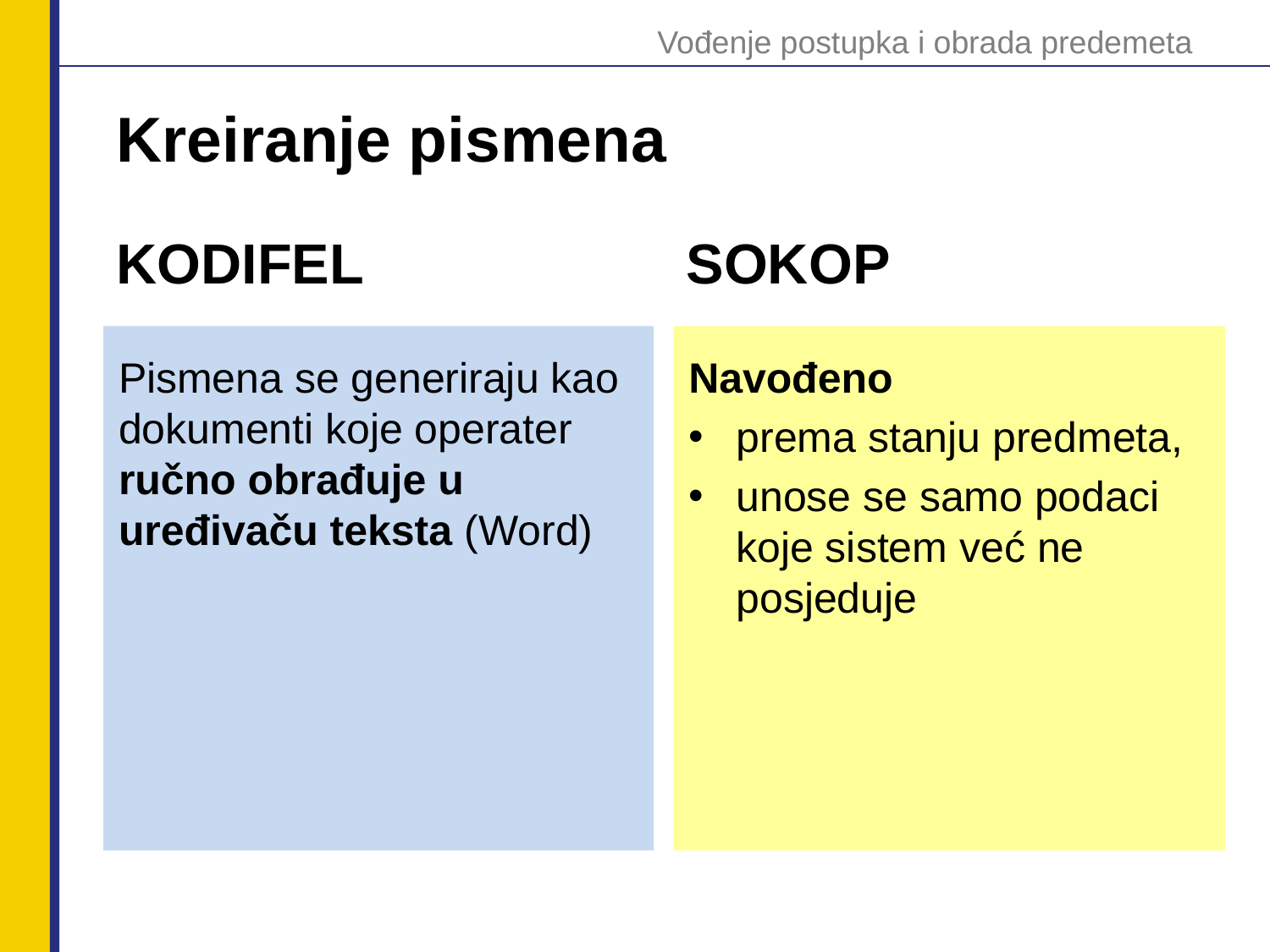

Vođenje postupka i obrada predemeta
# Kreiranje pismena
KODIFEL
SOKOP
Pismena se generiraju kao dokumenti koje operater ručno obrađuje u uređivaču teksta (Word)
Navođeno
prema stanju predmeta,
unose se samo podaci koje sistem već ne posjeduje